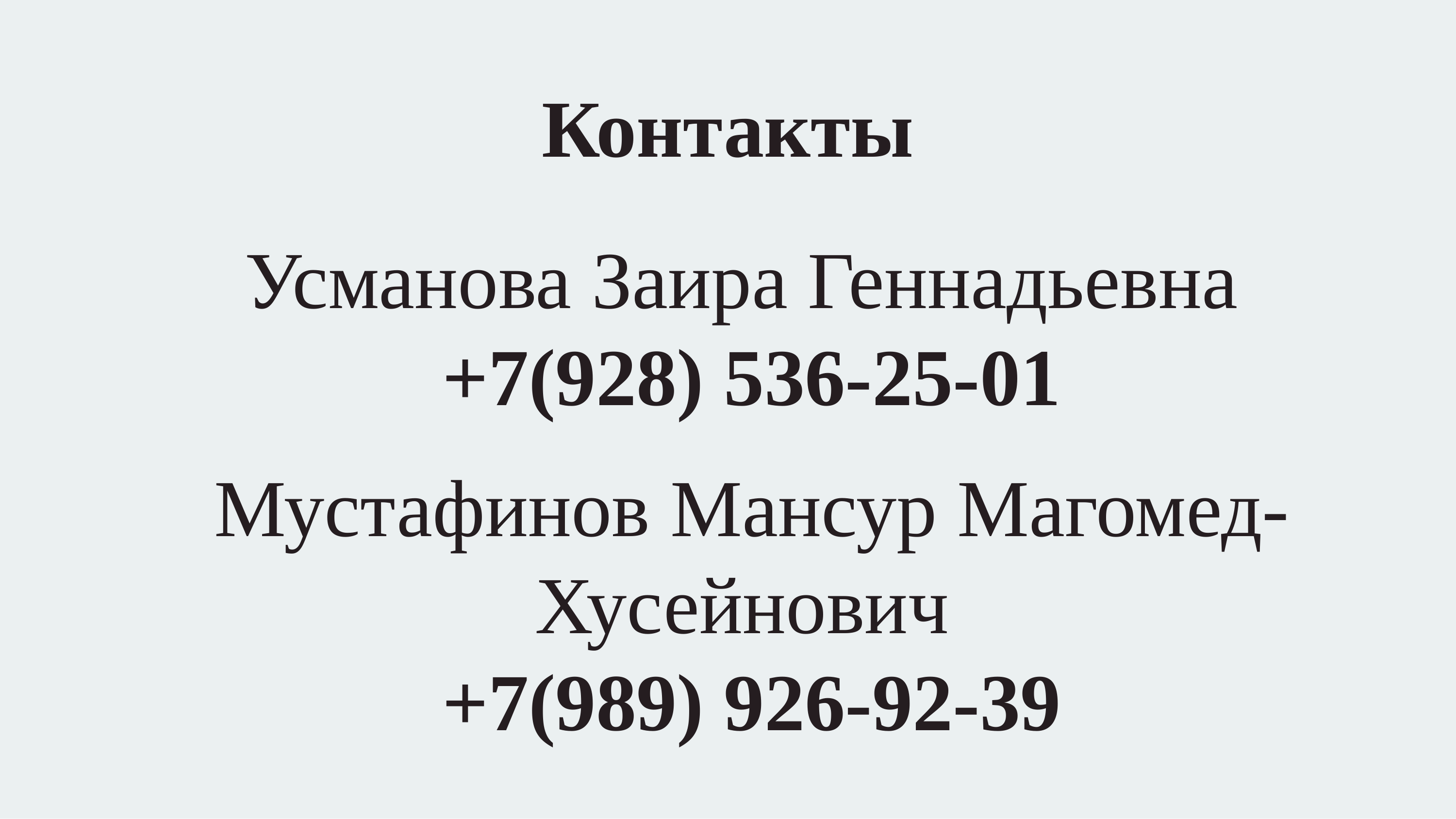

# Контакты
Усманова Заира Геннадьевна
+7(928) 536-25-01

Мустафинов Мансур Магомед-Хусейнович
+7(989) 926-92-39